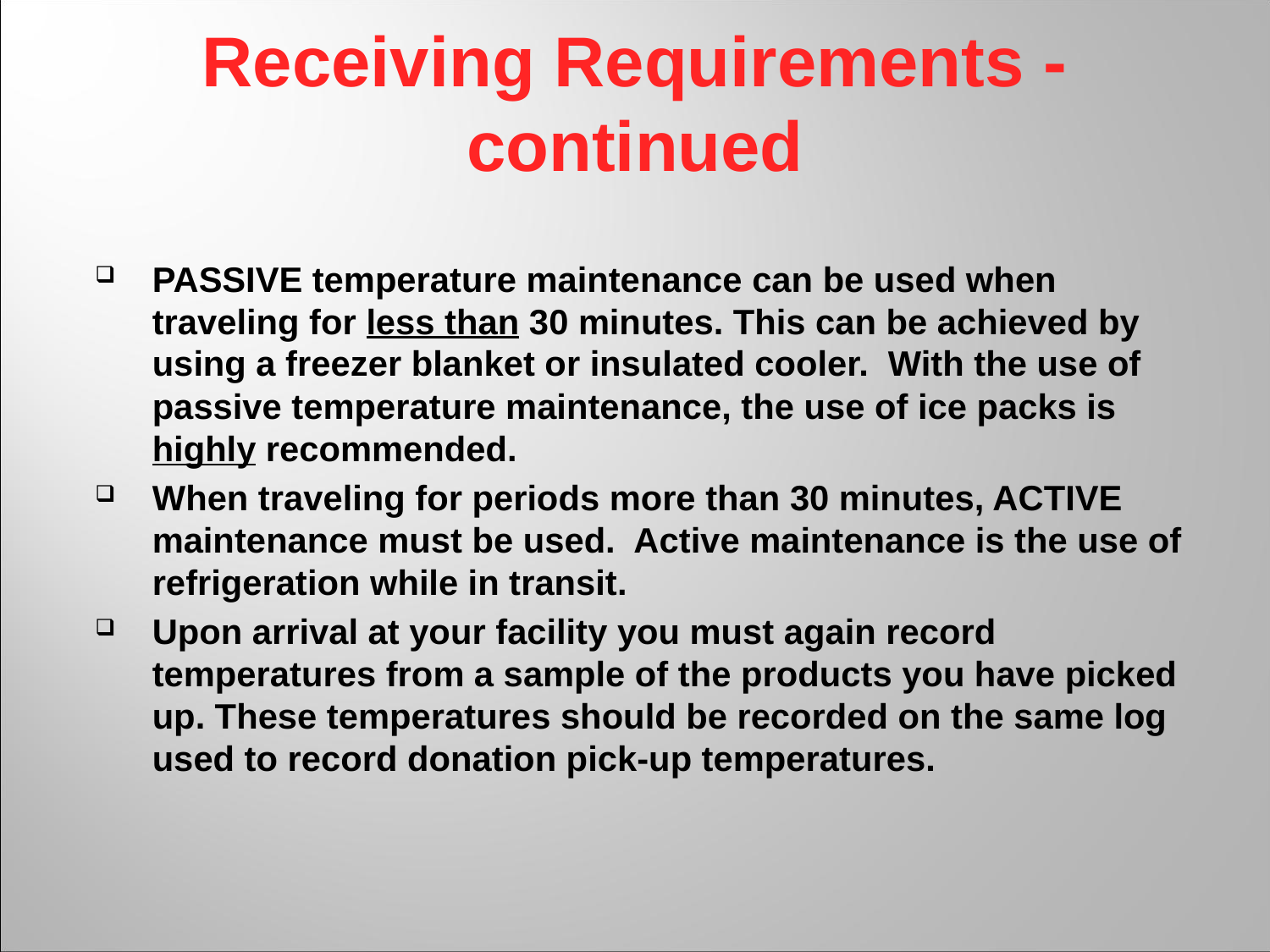

# Receiving Requirements - continued

PASSIVE temperature maintenance can be used when traveling for less than 30 minutes. This can be achieved by using a freezer blanket or insulated cooler.  With the use of passive temperature maintenance, the use of ice packs is highly recommended.
When traveling for periods more than 30 minutes, ACTIVE maintenance must be used.  Active maintenance is the use of refrigeration while in transit.
Upon arrival at your facility you must again record temperatures from a sample of the products you have picked up. These temperatures should be recorded on the same log used to record donation pick-up temperatures.